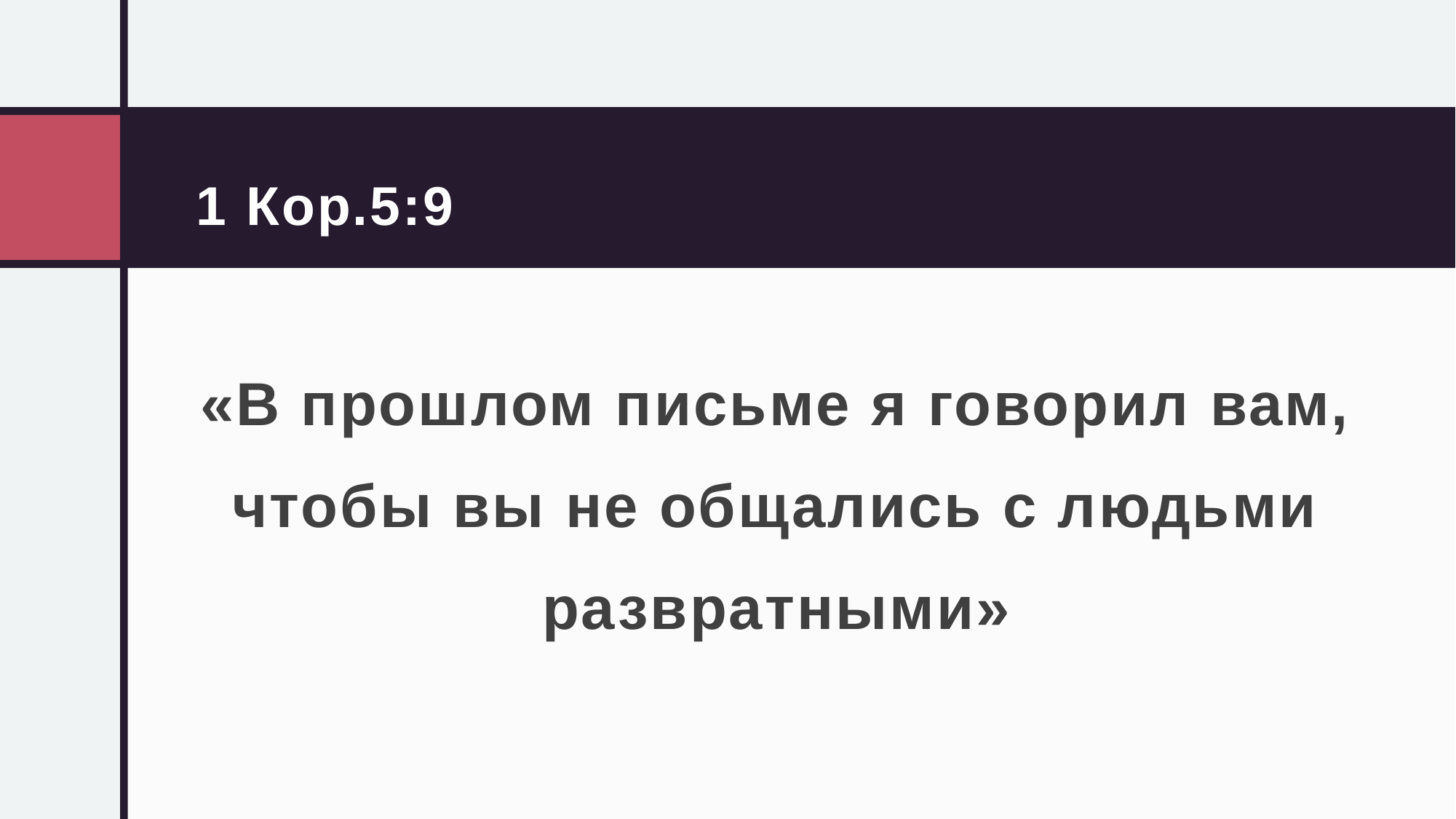

# 1 Кор.5:9

«В прошлом письме я говорил вам, чтобы вы не общались с людьми развратными»